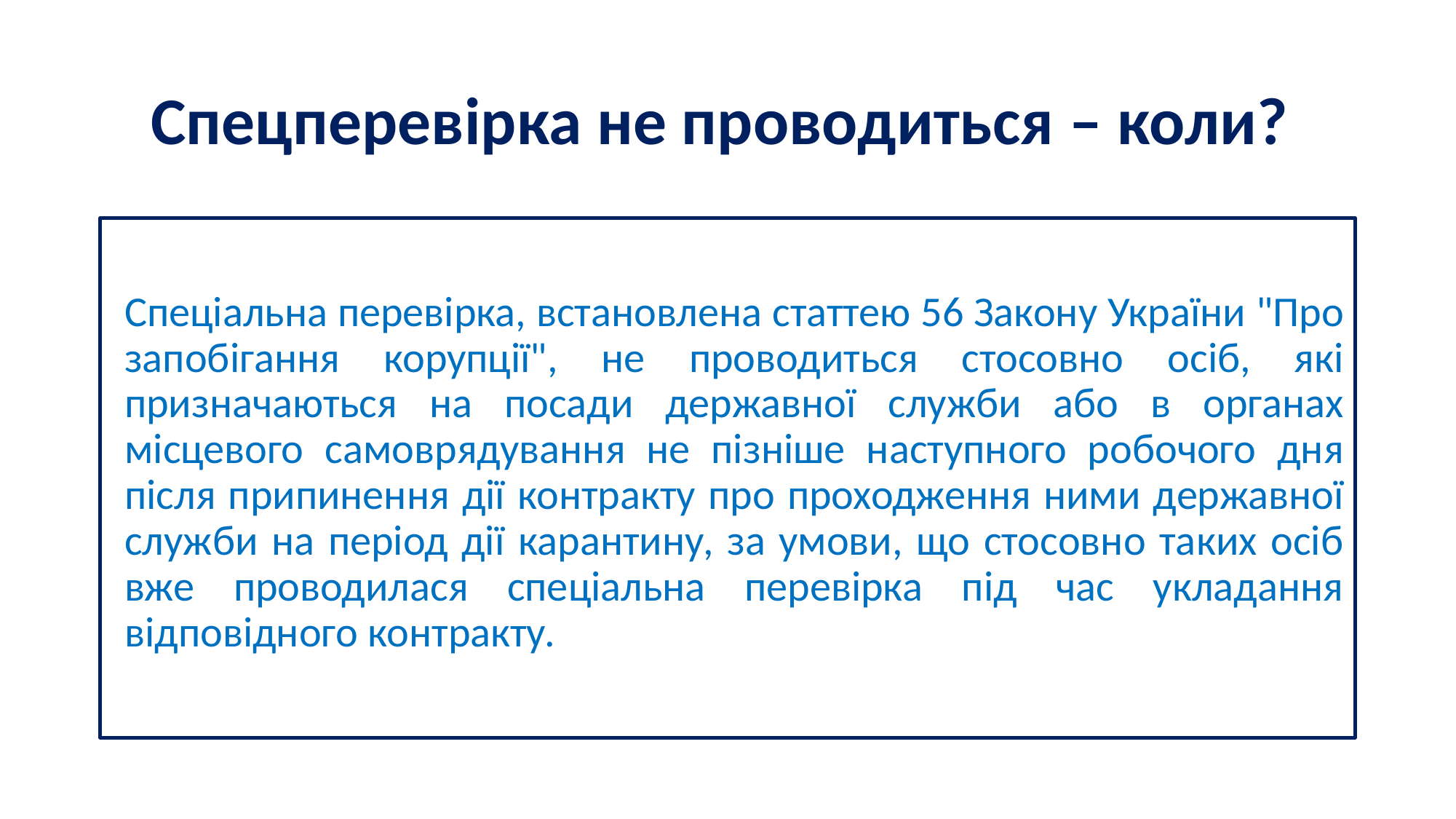

# Спецперевірка не проводиться – коли?

Спеціальна перевірка, встановлена статтею 56 Закону України "Про запобігання корупції", не проводиться стосовно осіб, які призначаються на посади державної служби або в органах місцевого самоврядування не пізніше наступного робочого дня після припинення дії контракту про проходження ними державної служби на період дії карантину, за умови, що стосовно таких осіб вже проводилася спеціальна перевірка під час укладання відповідного контракту.